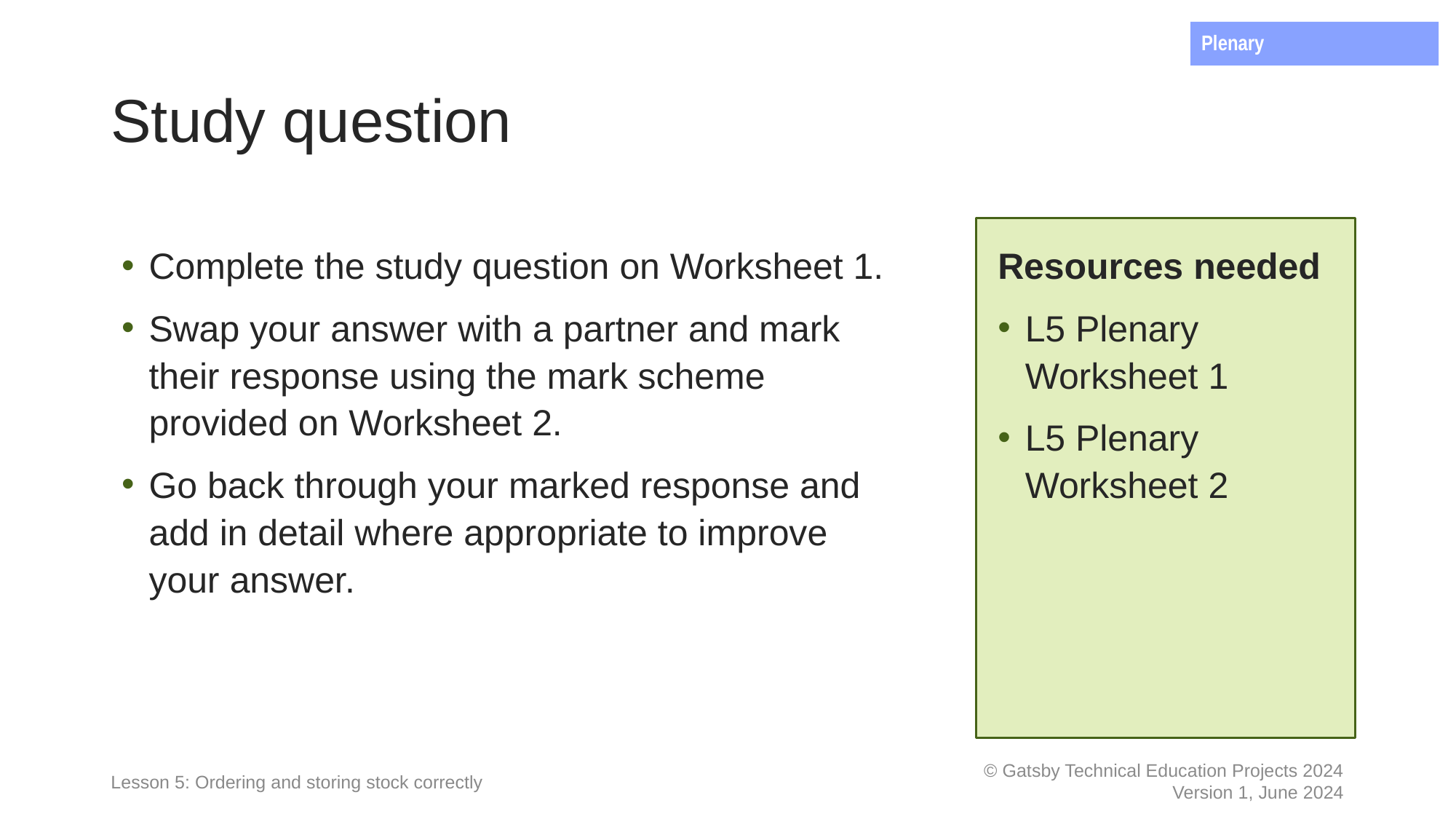

Plenary
# Study question
Complete the study question on Worksheet 1.
Swap your answer with a partner and mark their response using the mark scheme provided on Worksheet 2.
Go back through your marked response and add in detail where appropriate to improve your answer.

Resources needed
L5 Plenary Worksheet 1
L5 Plenary Worksheet 2
Lesson 5: Ordering and storing stock correctly